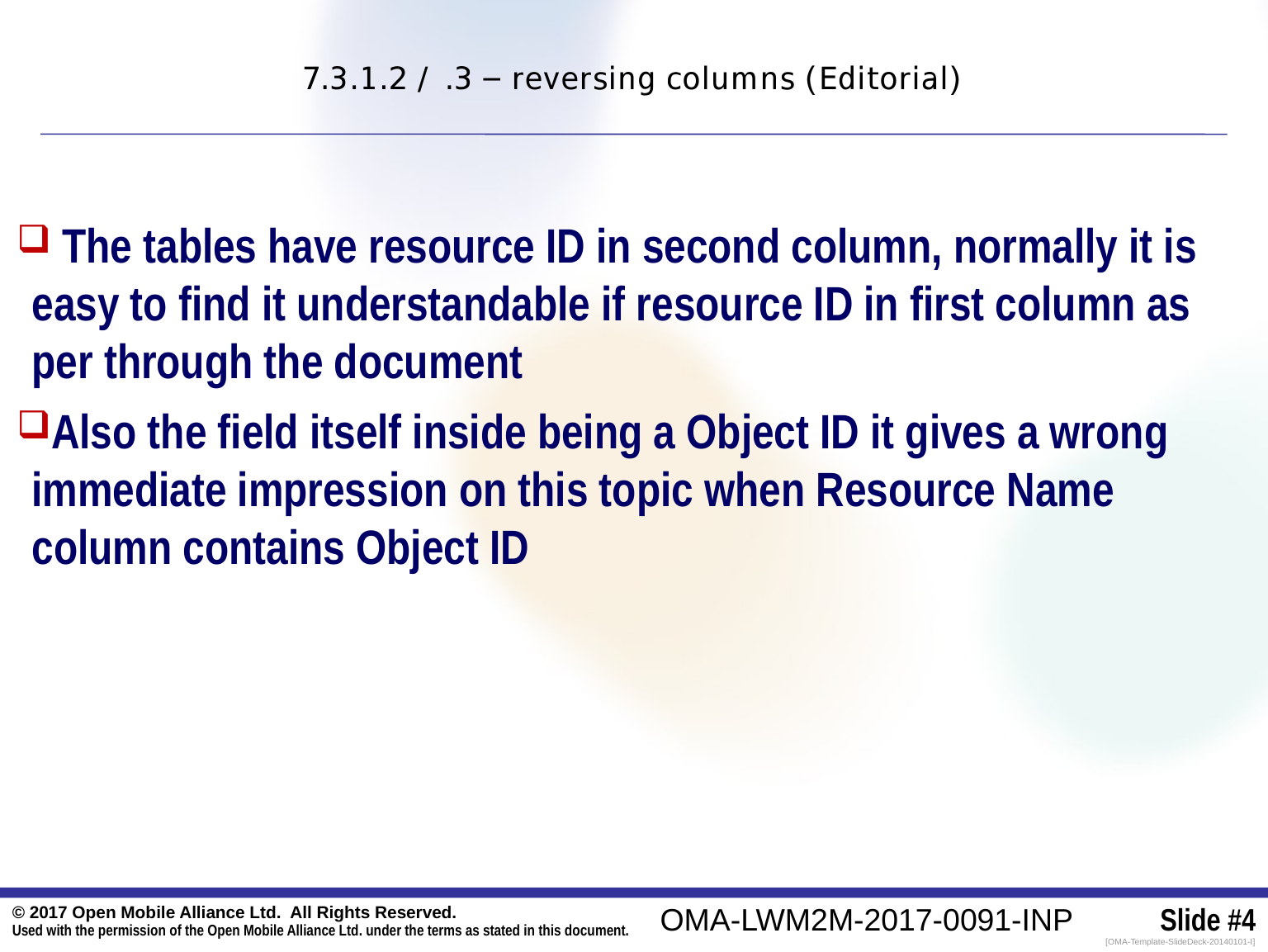

7.3.1.2 / .3 – reversing columns (Editorial)

 The tables have resource ID in second column, normally it is easy to find it understandable if resource ID in first column as per through the document
Also the field itself inside being a Object ID it gives a wrong immediate impression on this topic when Resource Name column contains Object ID